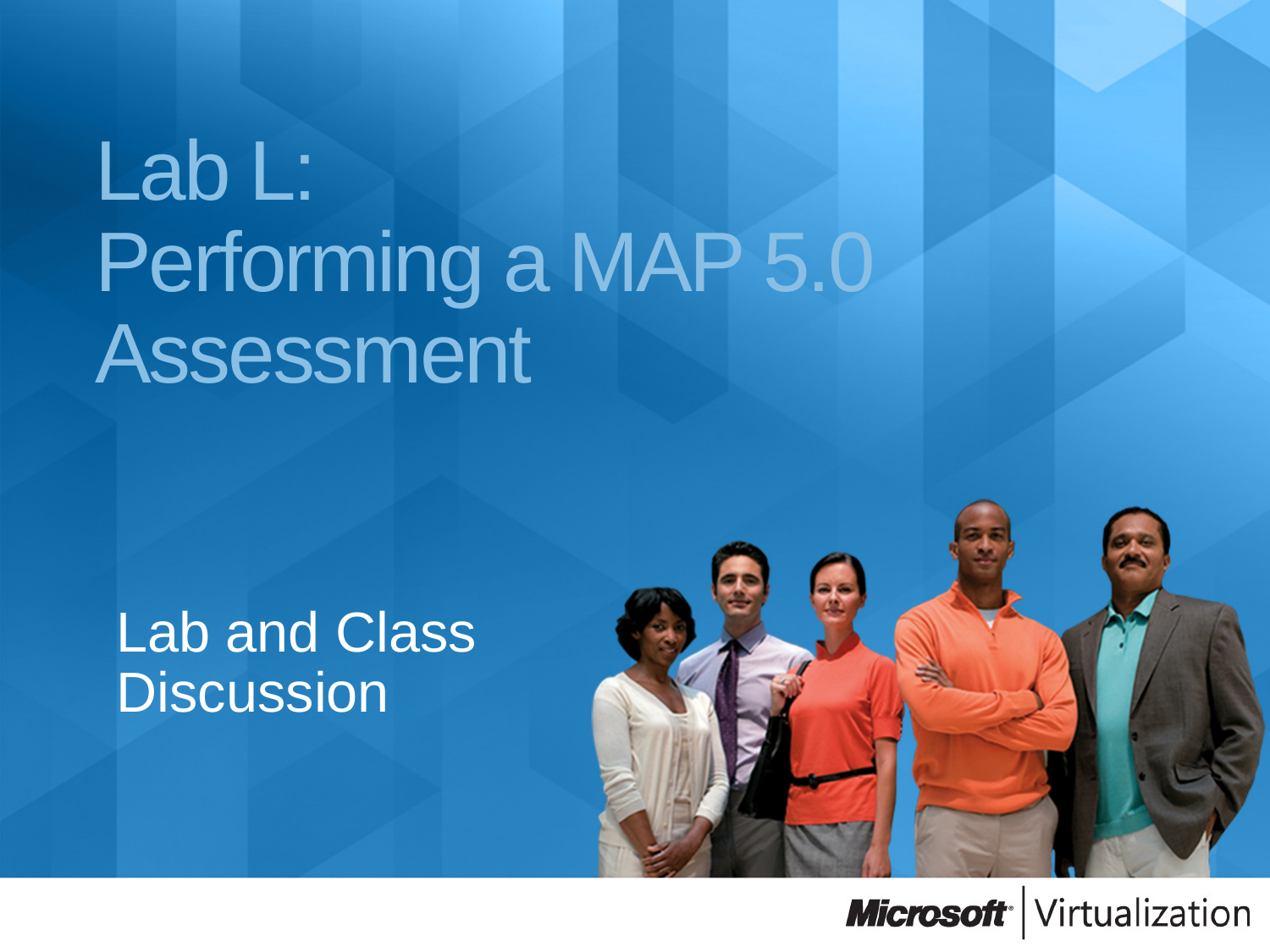

# Lab L: Performing a MAP 5.0 Assessment
Lab and Class Discussion